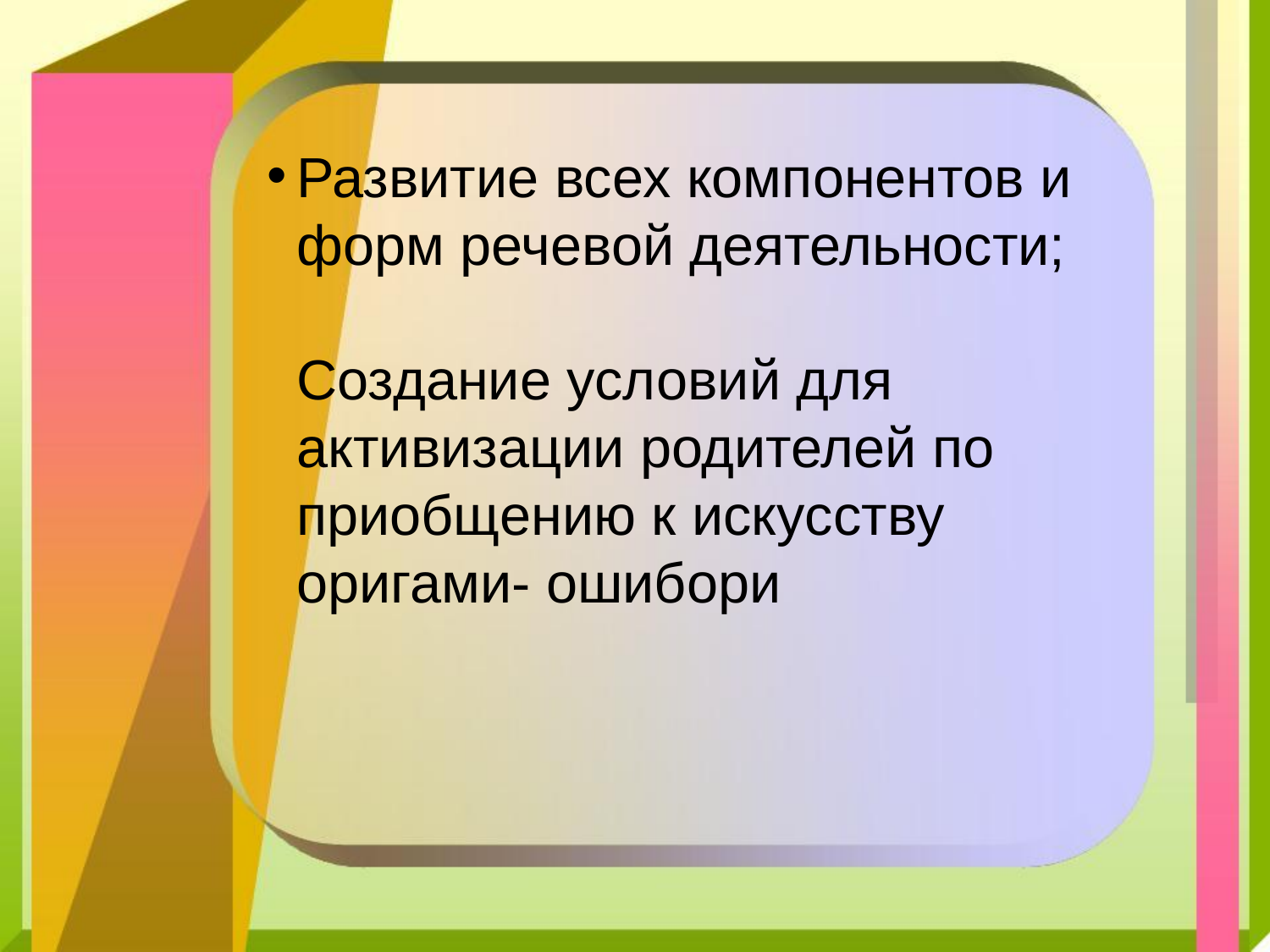

# Развитие всех компонентов и форм речевой деятельности; Создание условий для активизации родителей по приобщению к искусству оригами- ошибори